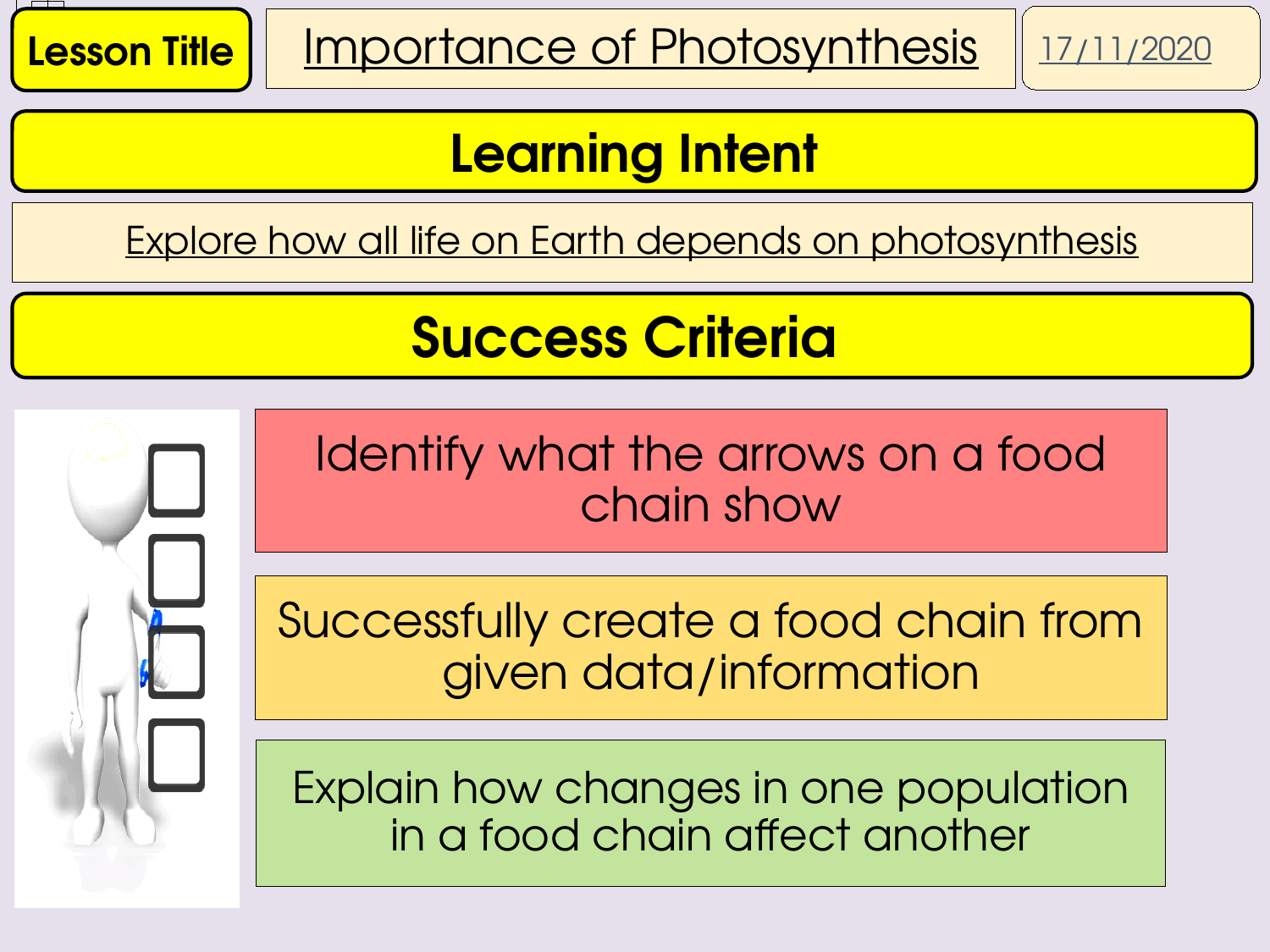

17/11/2020
Importance of Photosynthesis
Explore how all life on Earth depends on photosynthesis
Identify what the arrows on a food chain show
Successfully create a food chain from given data/information
Explain how changes in one population in a food chain affect another